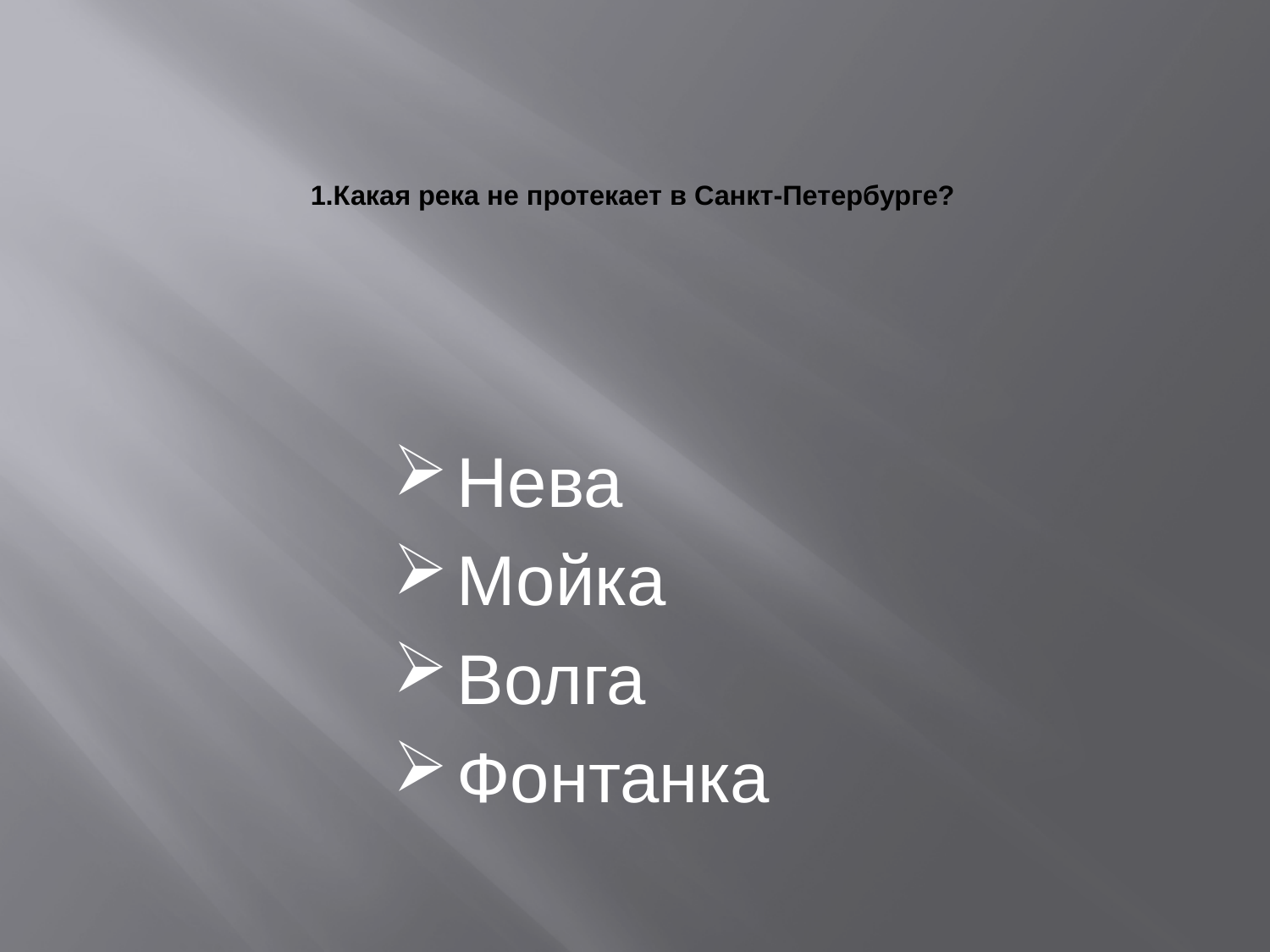

# 1.Какая река не протекает в Санкт-Петербурге?

Нева
Мойка
Волга
Фонтанка